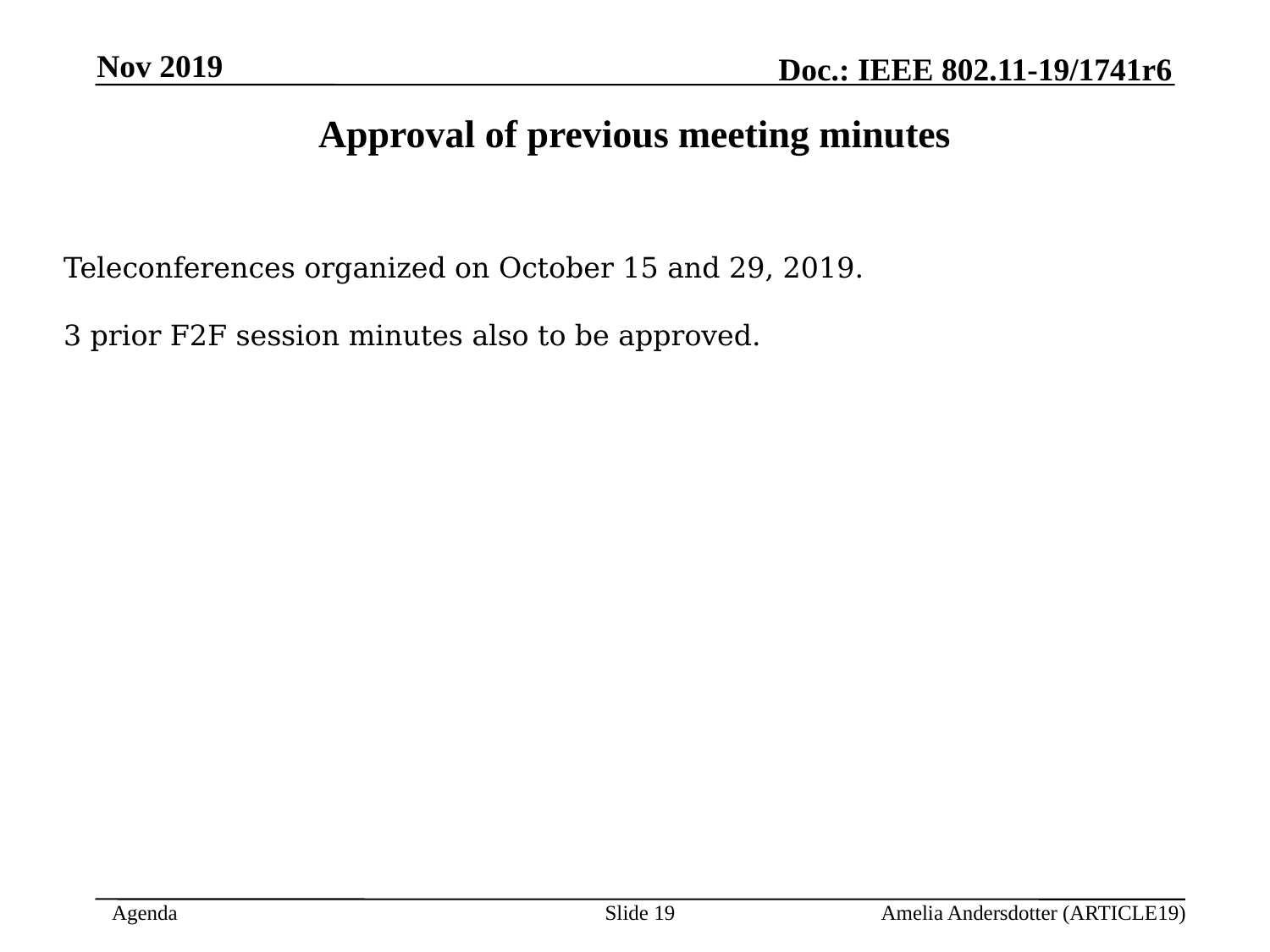

Nov 2019
Approval of previous meeting minutes

Teleconferences organized on October 15 and 29, 2019.

3 prior F2F session minutes also to be approved.
Slide 19
Amelia Andersdotter (ARTICLE19)